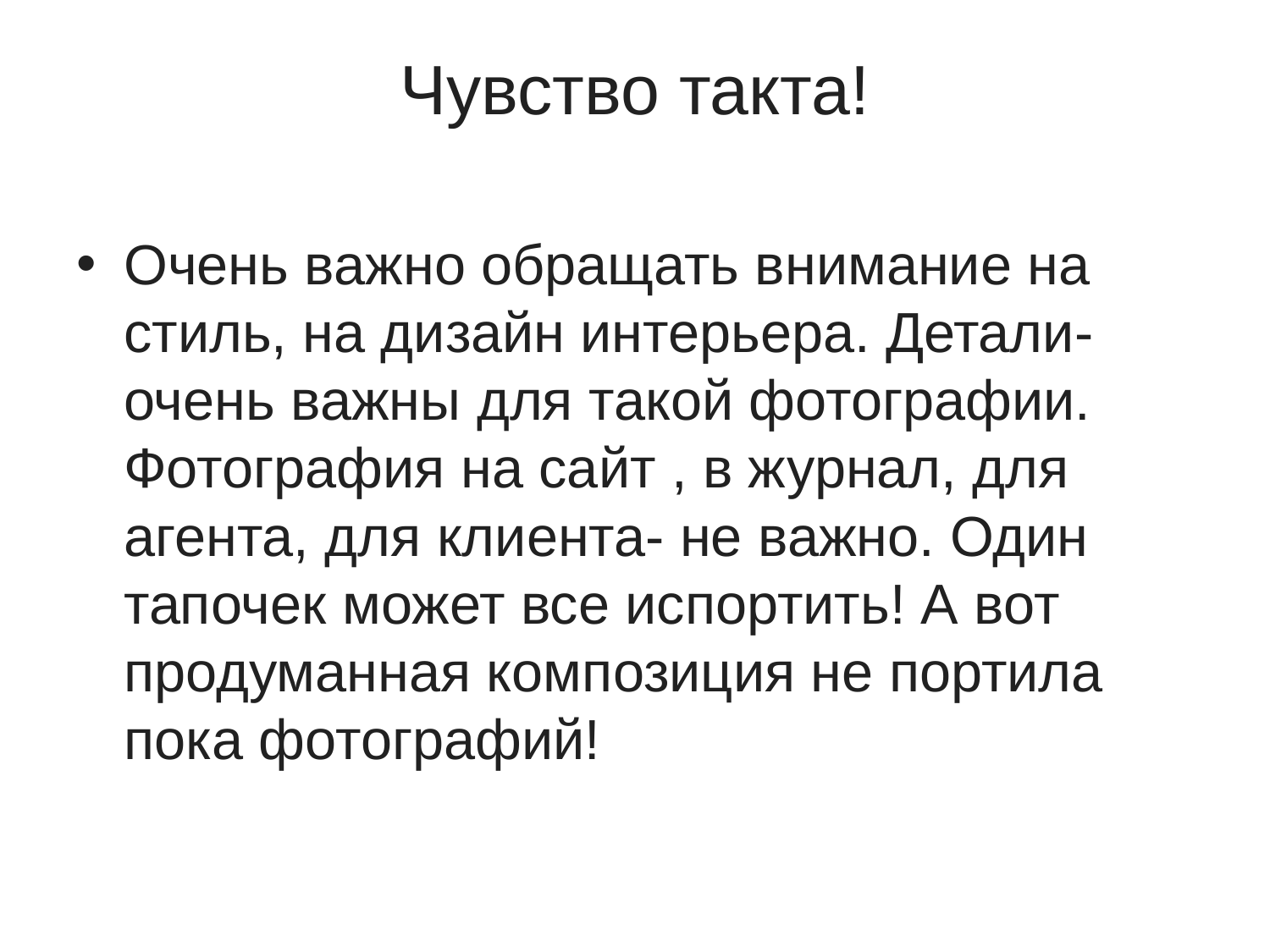

# Чувство такта!
Очень важно обращать внимание на стиль, на дизайн интерьера. Детали- очень важны для такой фотографии. Фотография на сайт , в журнал, для агента, для клиента- не важно. Один тапочек может все испортить! А вот продуманная композиция не портила пока фотографий!